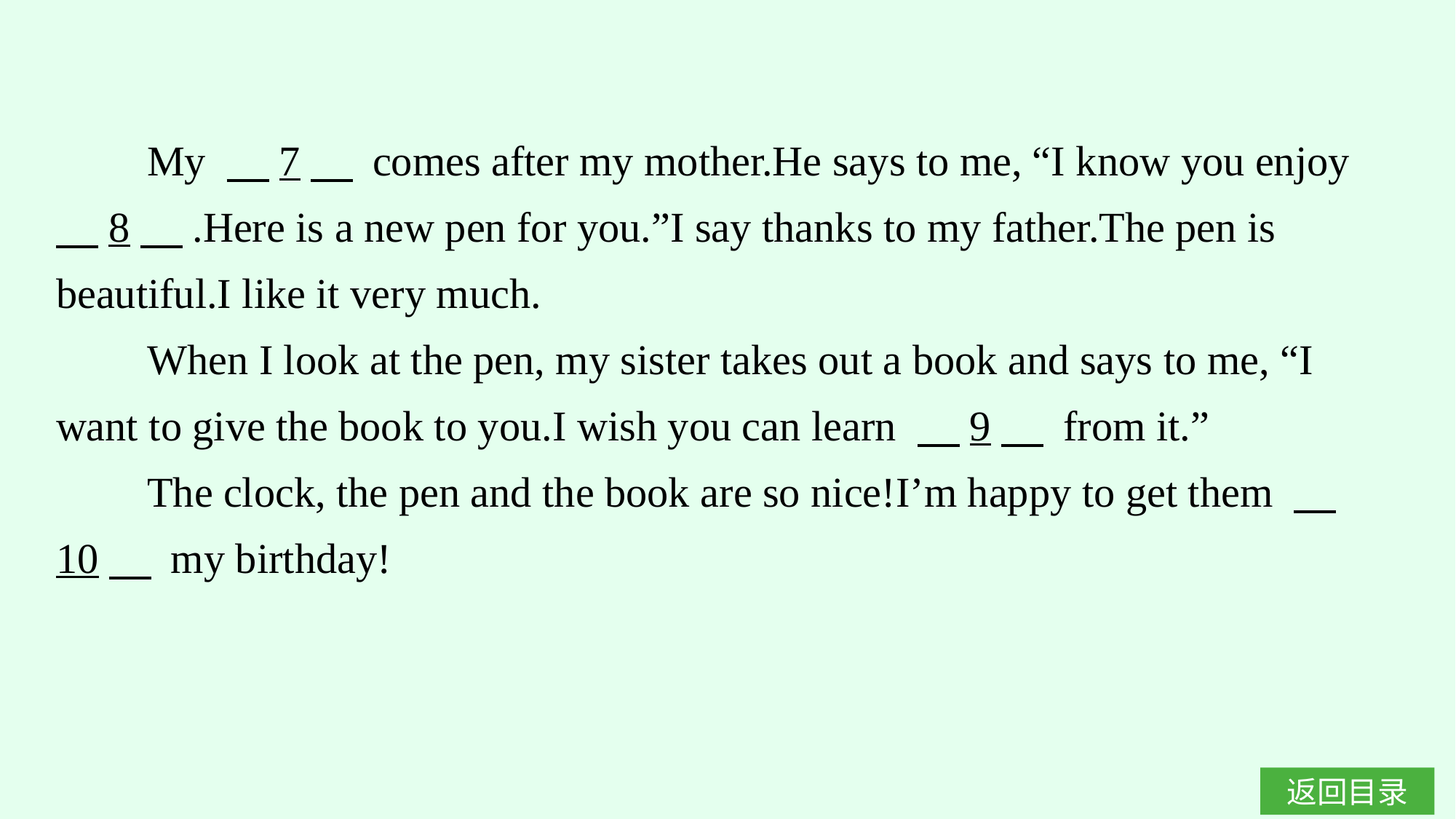

My 　7　 comes after my mother.He says to me, “I know you enjoy 　8　.Here is a new pen for you.”I say thanks to my father.The pen is beautiful.I like it very much.
When I look at the pen, my sister takes out a book and says to me, “I want to give the book to you.I wish you can learn 　9　 from it.”
The clock, the pen and the book are so nice!I’m happy to get them 　10　 my birthday!